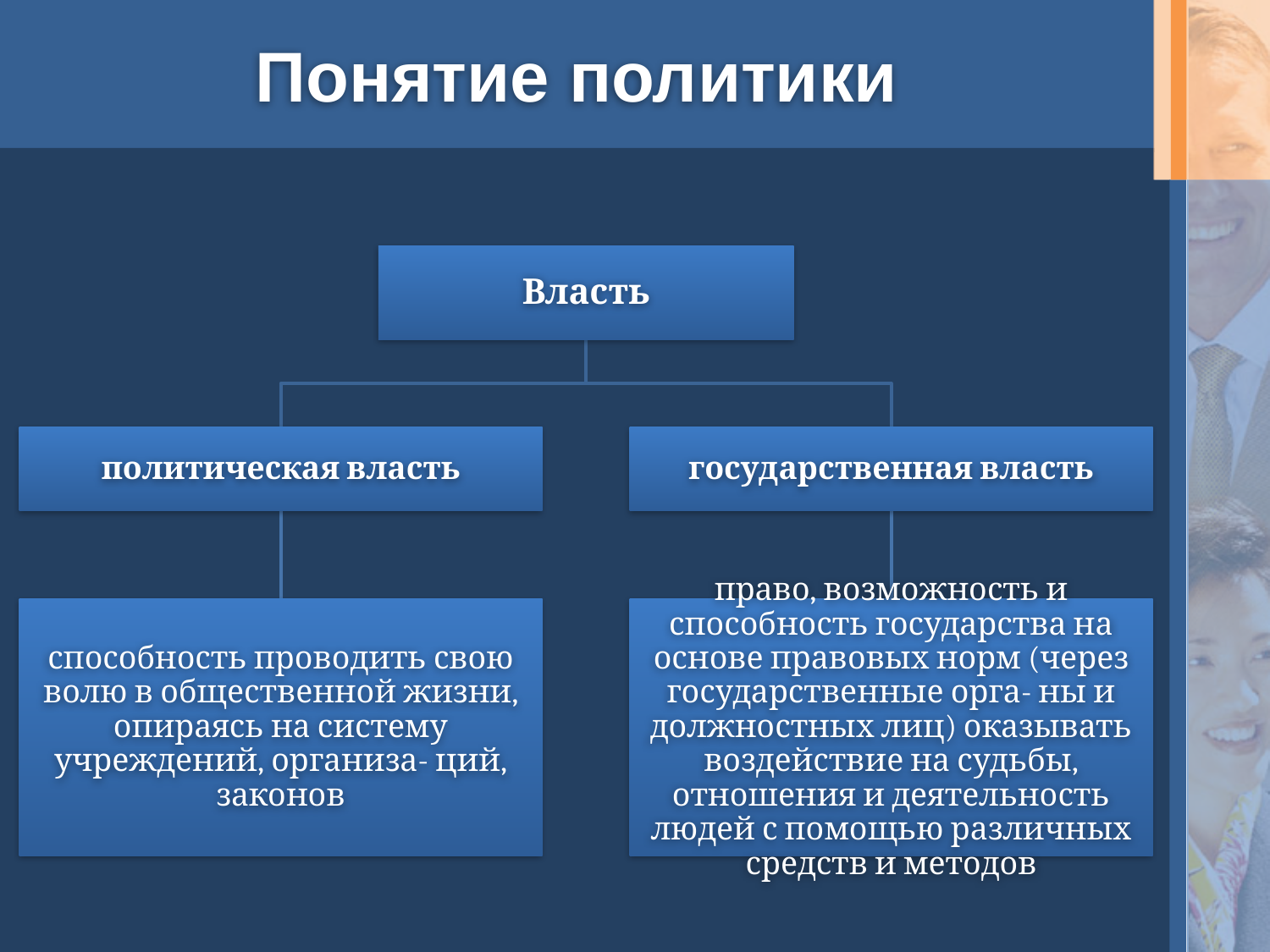

# Понятие политики

Власть

политическая власть

государственная власть

способность проводить свою волю в общественной жизни, опираясь на систему учреждений, организа- ций, законов

право, возможность и способность государства на основе правовых норм (через государственные орга- ны и должностных лиц) оказывать воздействие на судьбы, отношения и деятельность людей с помощью различных средств и методов